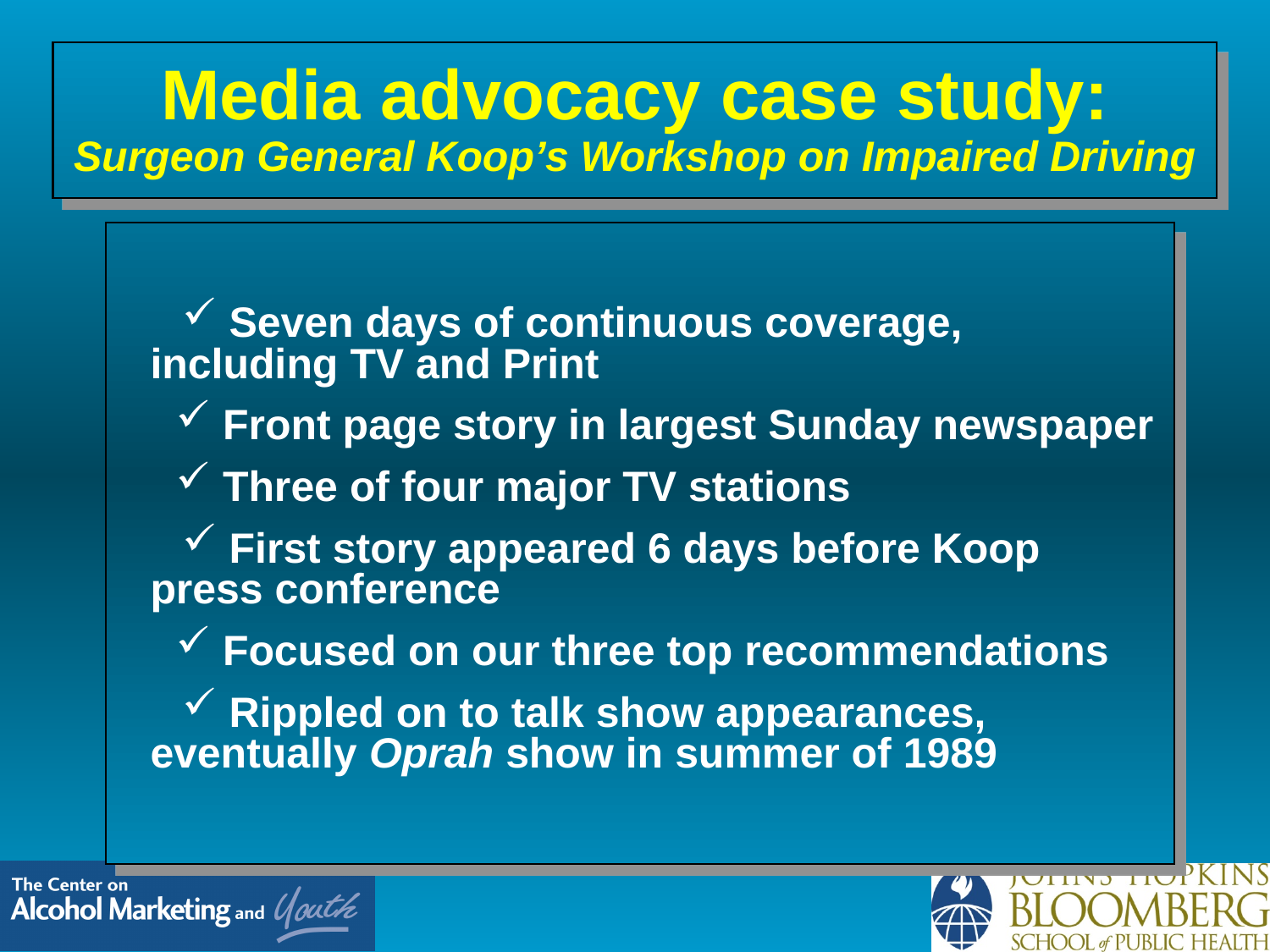

Media advocacy case study:
Surgeon General Koop’s Workshop on Impaired Driving
#

 Seven days of continuous coverage, including TV and Print
 Front page story in largest Sunday newspaper
 Three of four major TV stations
 First story appeared 6 days before Koop press conference
 Focused on our three top recommendations
 Rippled on to talk show appearances, eventually Oprah show in summer of 1989